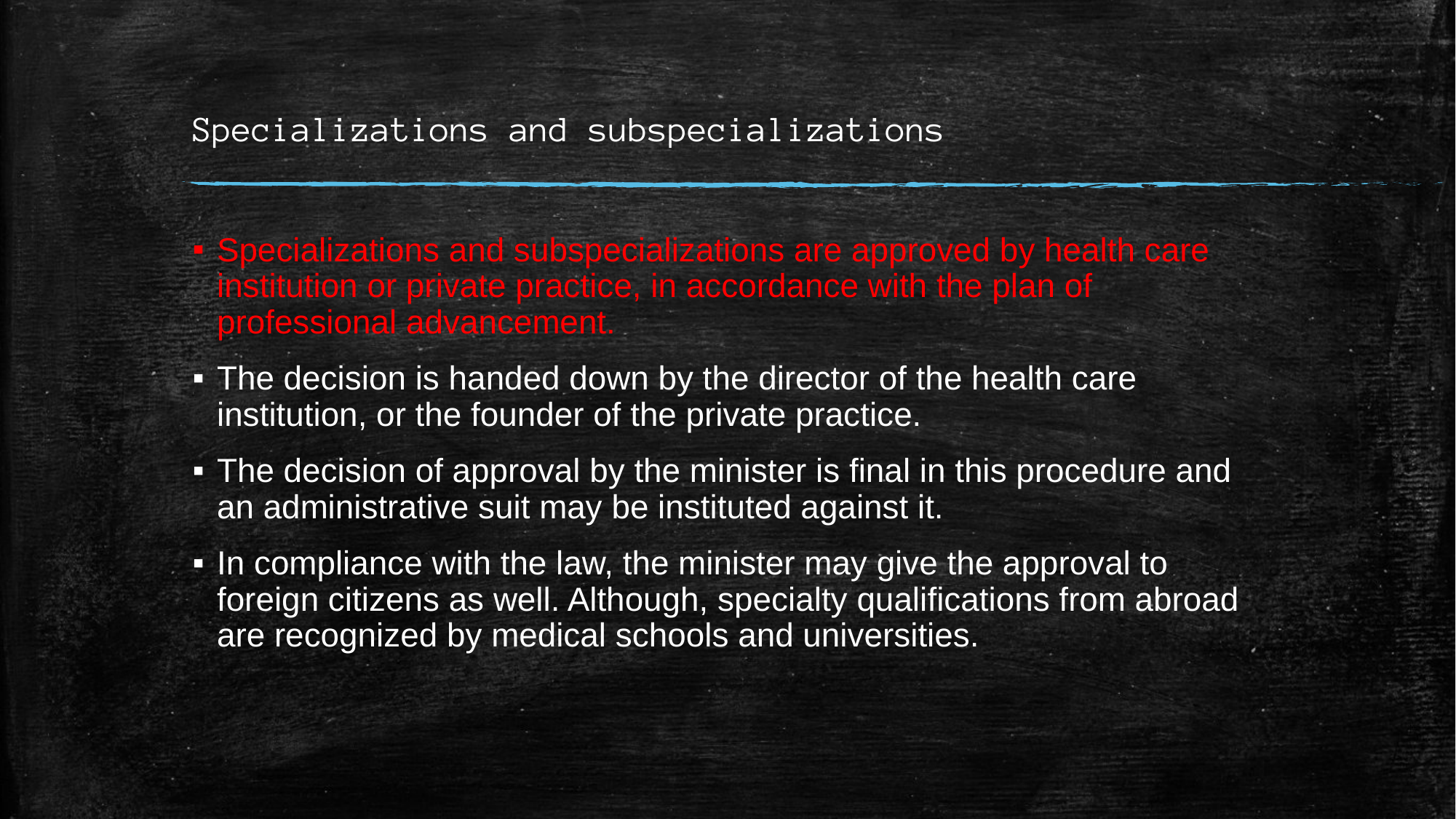

# Specializations and subspecializations
Specializations and subspecializations are approved by health care institution or private practice, in accordance with the plan of professional advancement.
The decision is handed down by the director of the health care institution, or the founder of the private practice.
The decision of approval by the minister is ﬁnal in this procedure and an administrative suit may be instituted against it.
In compliance with the law, the minister may give the approval to foreign citizens as well. Although, specialty qualiﬁcations from abroad are recognized by medical schools and universities.